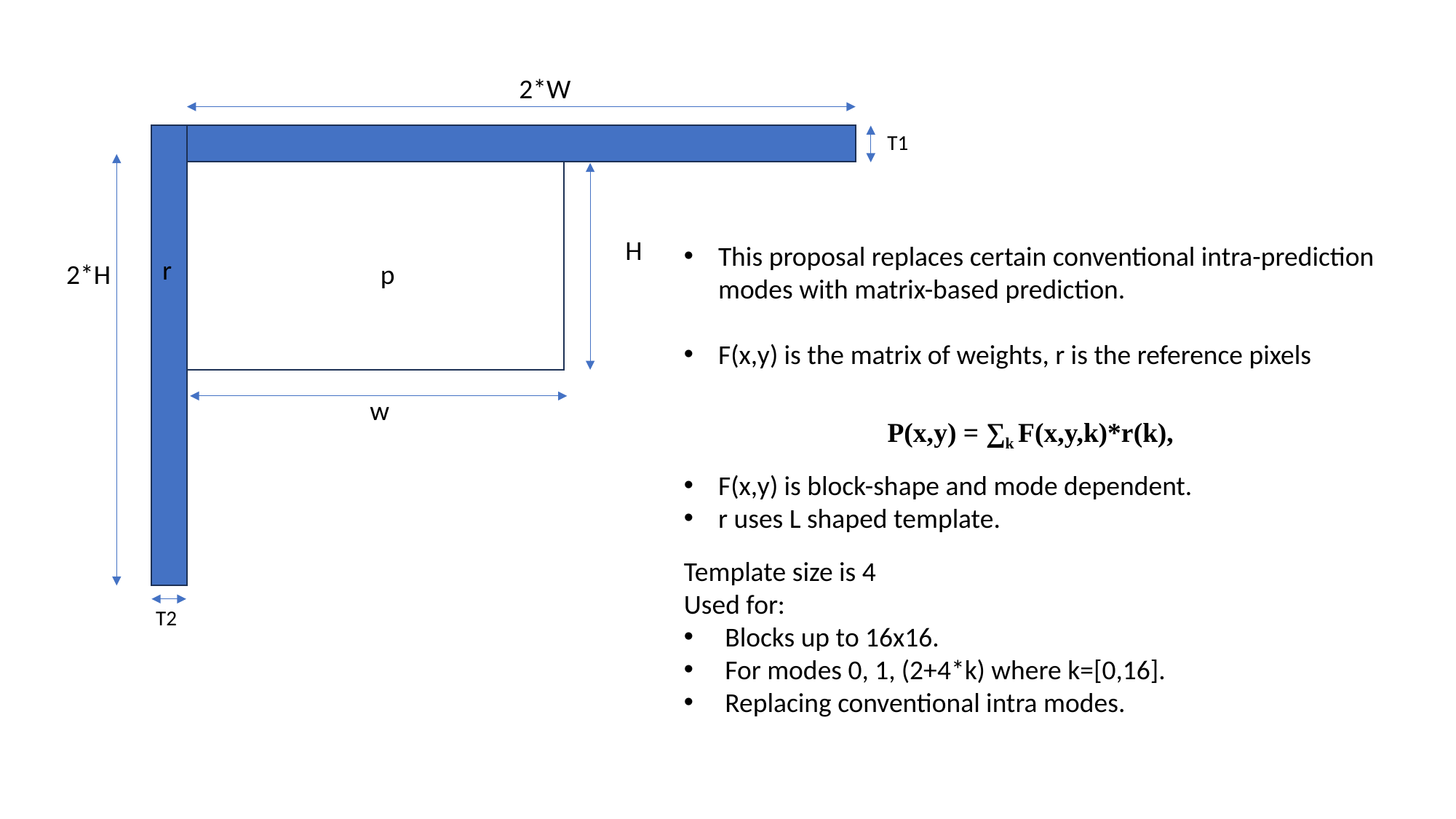

2*W
T1

H
r
p
w
2*H
T2
This proposal replaces certain conventional intra-prediction modes with matrix-based prediction.

F(x,y) is the matrix of weights, r is the reference pixels

F(x,y) is block-shape and mode dependent.
r uses L shaped template.
P(x,y) = ∑k F(x,y,k)*r(k),
Template size is 4
Used for:
Blocks up to 16x16.
For modes 0, 1, (2+4*k) where k=[0,16].
Replacing conventional intra modes.